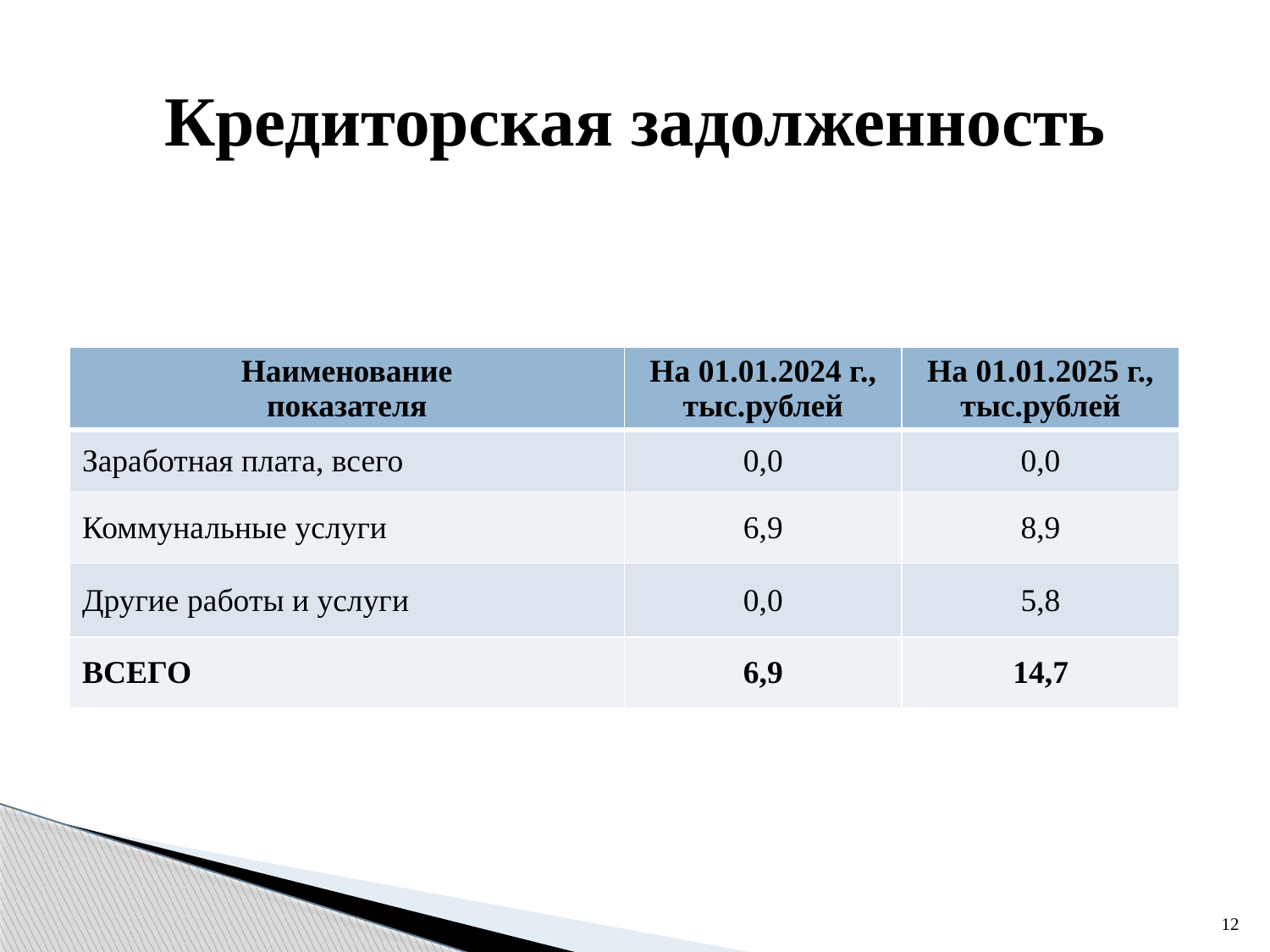

# Кредиторская задолженность
| Наименование показателя | На 01.01.2024 г., тыс.рублей | На 01.01.2025 г., тыс.рублей |
| --- | --- | --- |
| Заработная плата, всего | 0,0 | 0,0 |
| Коммунальные услуги | 6,9 | 8,9 |
| Другие работы и услуги | 0,0 | 5,8 |
| ВСЕГО | 6,9 | 14,7 |
12